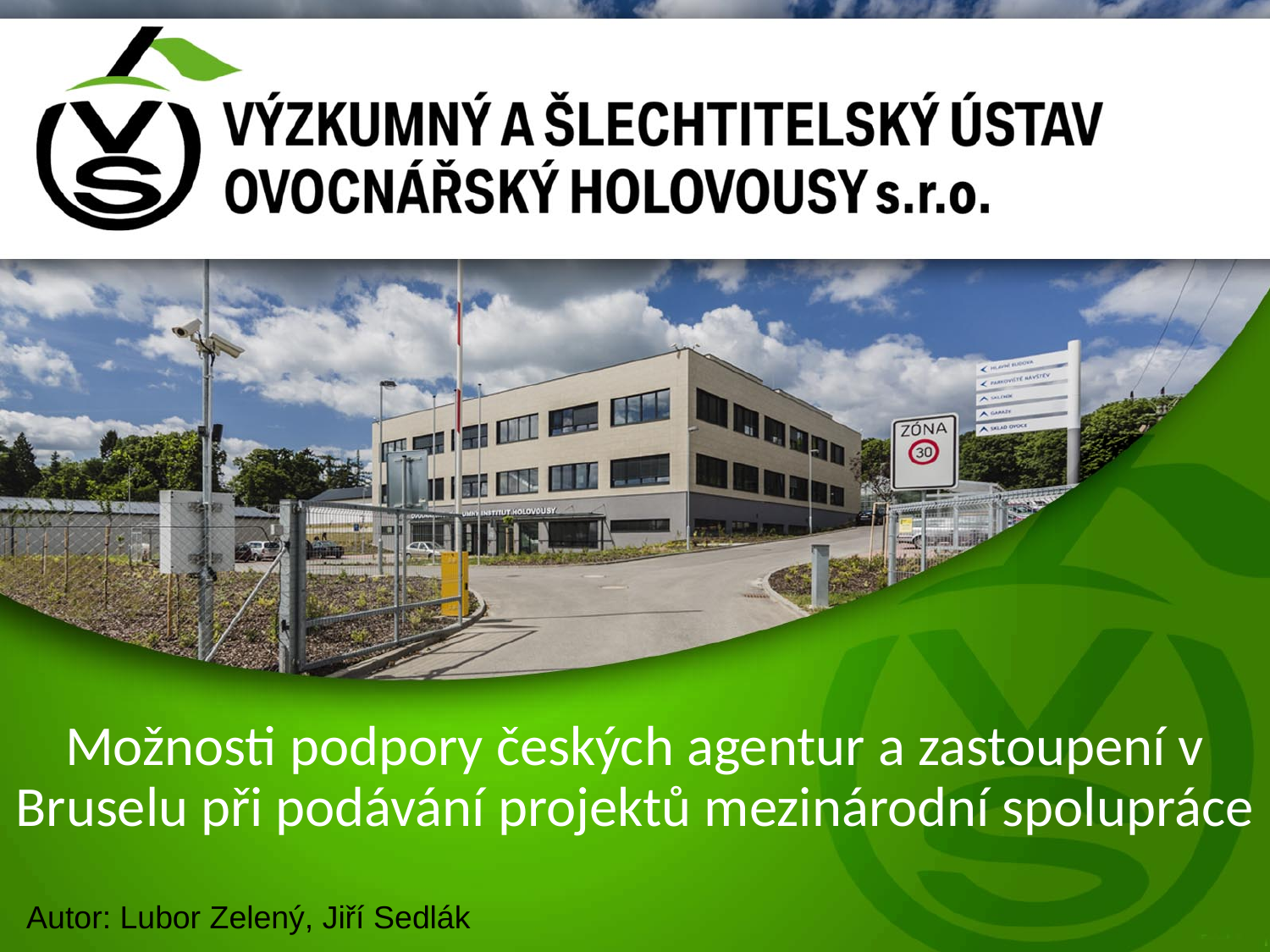

# Možnosti podpory českých agentur a zastoupení v Bruselu při podávání projektů mezinárodní spolupráce
Autor: Lubor Zelený, Jiří Sedlák